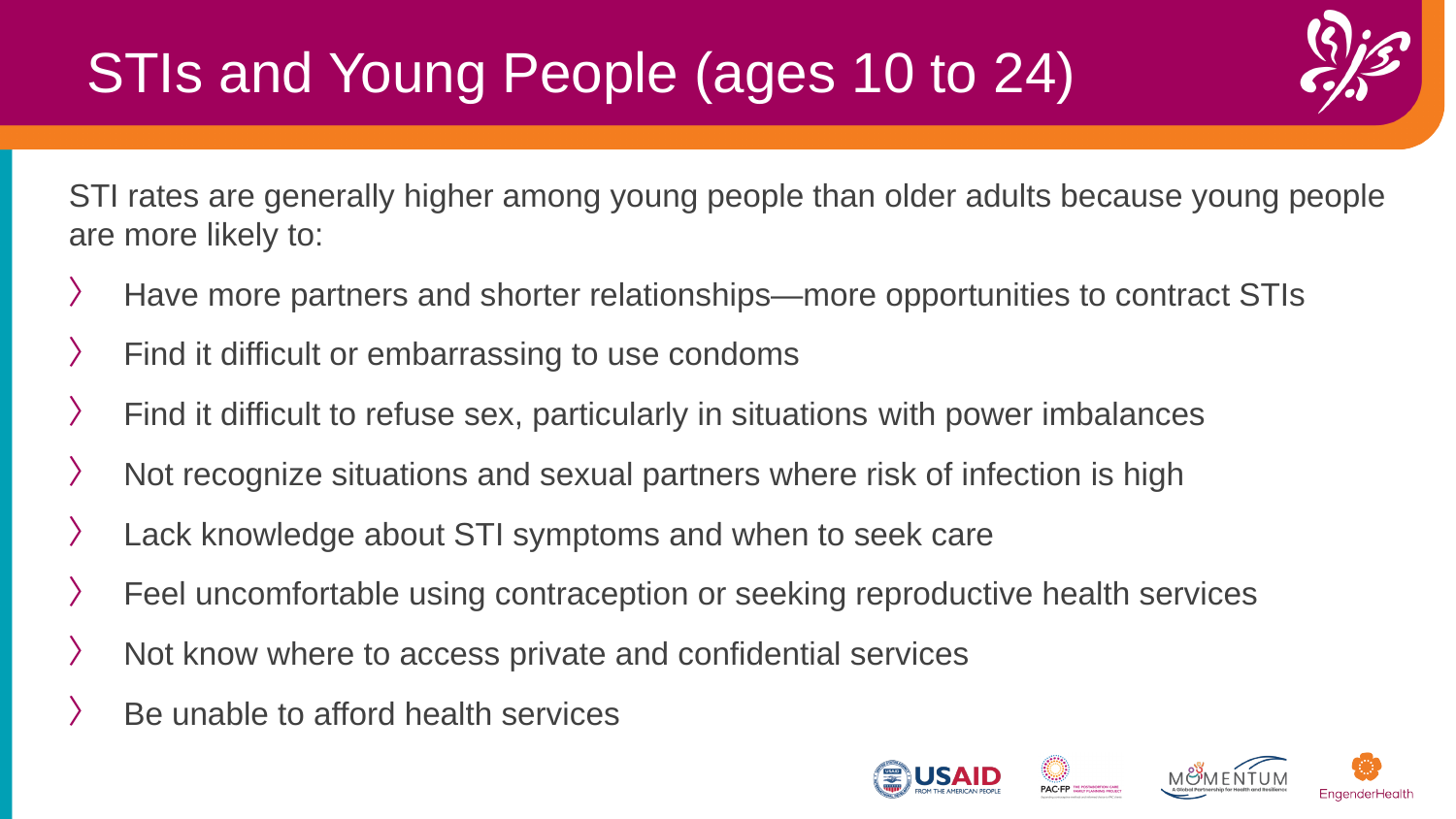

STIs and Young People (ages 10 to 24)
STI rates are generally higher among young people than older adults because young people are more likely to: ​
Have more partners and shorter relationships—more opportunities to contract STIs
Find it difficult or embarrassing to use condoms
Find it difficult to refuse sex, particularly in situations​ with power imbalances
Not recognize situations and sexual partners where risk of infection is high
Lack knowledge about STI symptoms and when to seek care
Feel uncomfortable using contraception or seeking reproductive health services
Not know where to access private and confidential services​
Be unable to afford health services